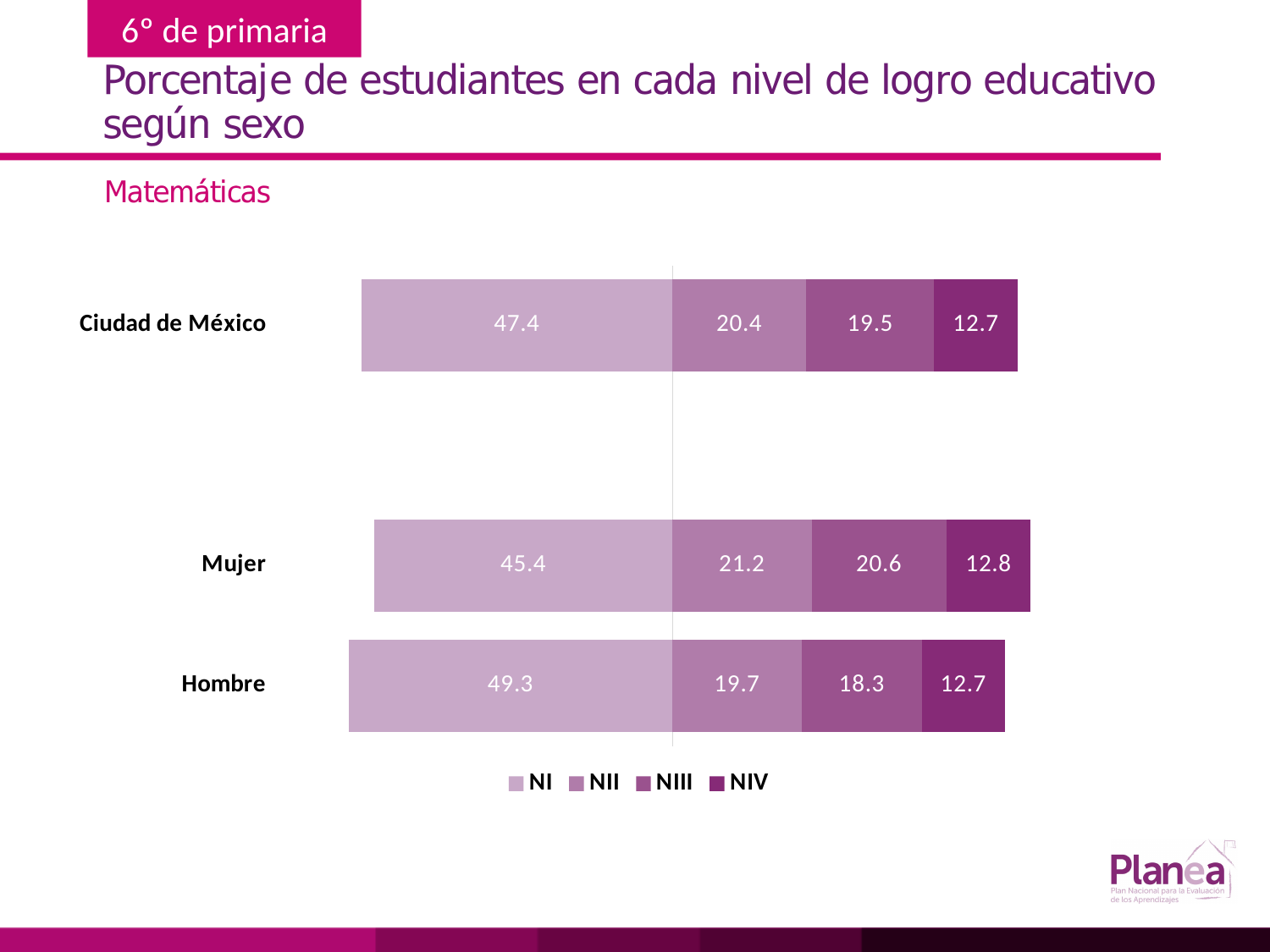

# Porcentaje de estudiantes en cada nivel de logro educativo según sexo

Matemáticas

### Chart

| Category |  |  |  |  |
|---|---|---|---|---|
| Hombre | -49.3 | 19.7 | 18.3 | 12.7 |
| Mujer | -45.4 | 21.2 | 20.6 | 12.8 |
|  | None | None | None | None |
| Ciudad de México | -47.4 | 20.4 | 19.5 | 12.7 |